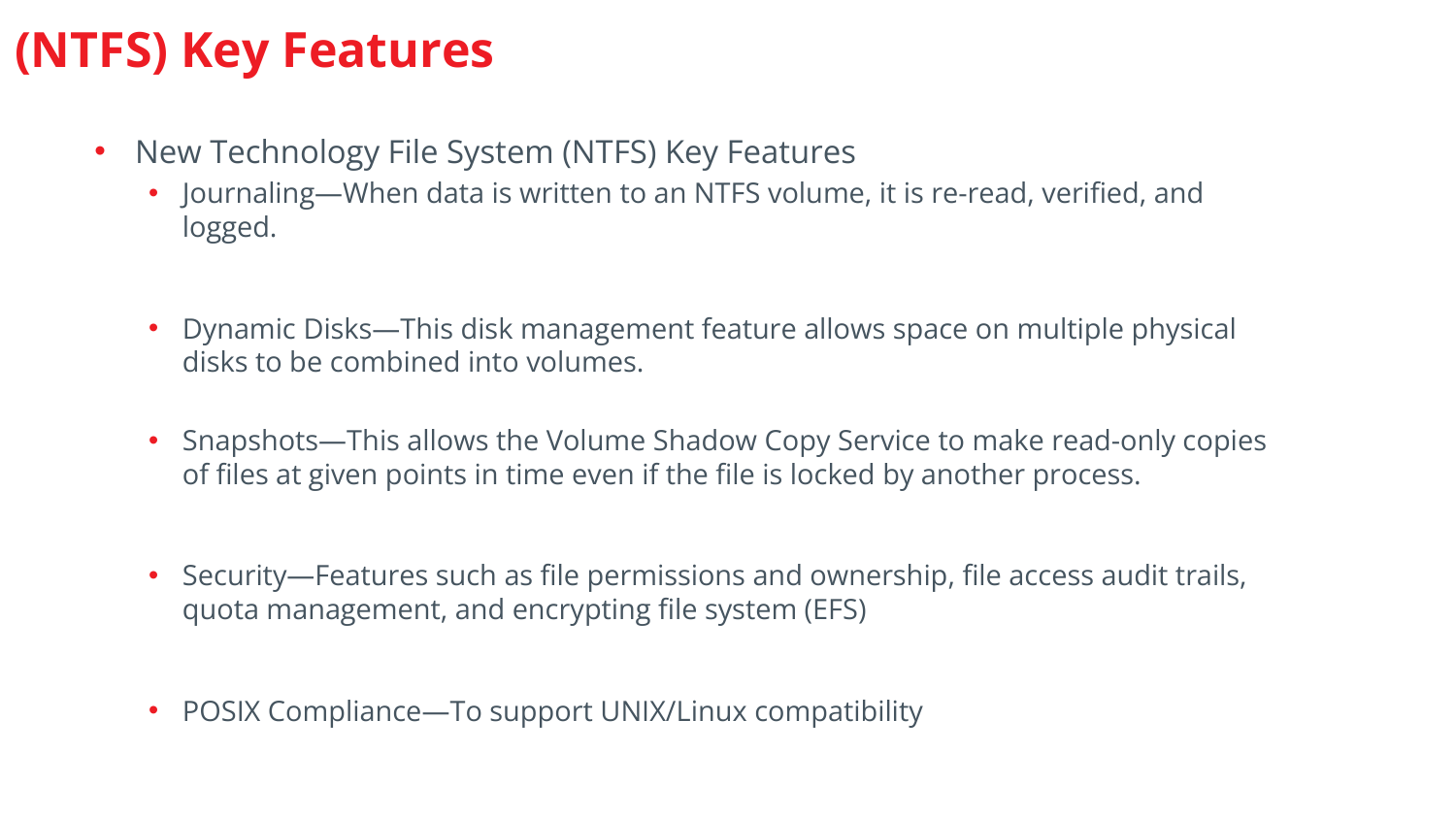

# (NTFS) Key Features
New Technology File System (NTFS) Key Features
Journaling—When data is written to an NTFS volume, it is re-read, verified, and logged.

Dynamic Disks—This disk management feature allows space on multiple physical disks to be combined into volumes.

Snapshots—This allows the Volume Shadow Copy Service to make read-only copies of files at given points in time even if the file is locked by another process.

Security—Features such as file permissions and ownership, file access audit trails, quota management, and encrypting file system (EFS)

POSIX Compliance—To support UNIX/Linux compatibility